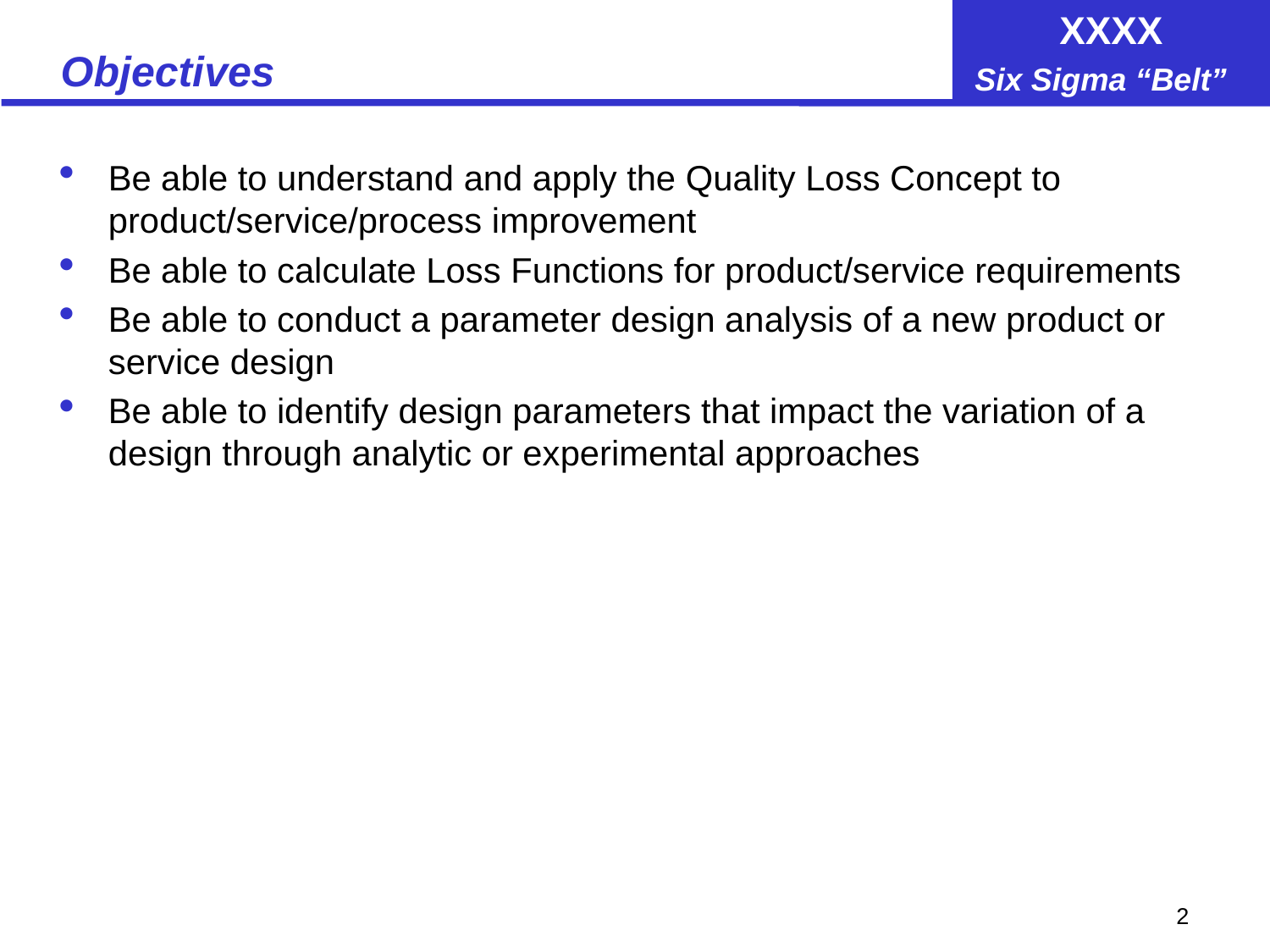

# Objectives
Be able to understand and apply the Quality Loss Concept to product/service/process improvement
Be able to calculate Loss Functions for product/service requirements
Be able to conduct a parameter design analysis of a new product or service design
Be able to identify design parameters that impact the variation of a design through analytic or experimental approaches